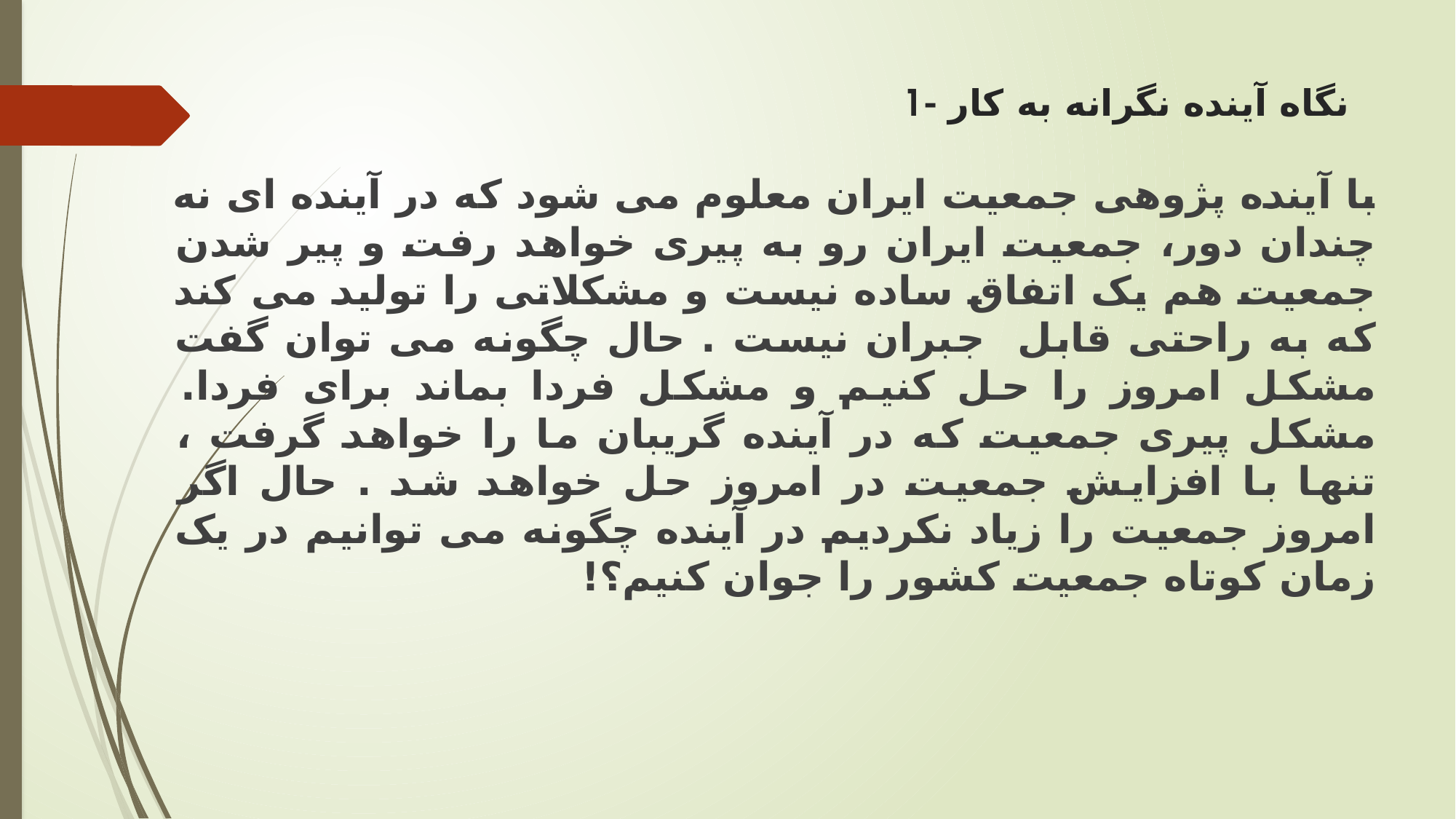

# 1- نگاه آینده نگرانه به کار
با آینده پژوهی جمعیت ایران معلوم می شود که در آینده ای نه چندان دور، جمعیت ایران رو به پیری خواهد رفت و پیر شدن جمعیت هم یک اتفاق ساده نیست و مشکلاتی را تولید می کند که به راحتی قابل  جبران نیست . حال چگونه می توان گفت مشکل امروز را حل کنیم و مشکل فردا بماند برای فردا. مشکل پیری جمعیت که در آینده گریبان ما را خواهد گرفت ، تنها با افزایش جمعیت در امروز حل خواهد شد . حال اگر امروز جمعیت را زیاد نکردیم در آینده چگونه می توانیم در یک زمان کوتاه جمعیت کشور را جوان کنیم؟!